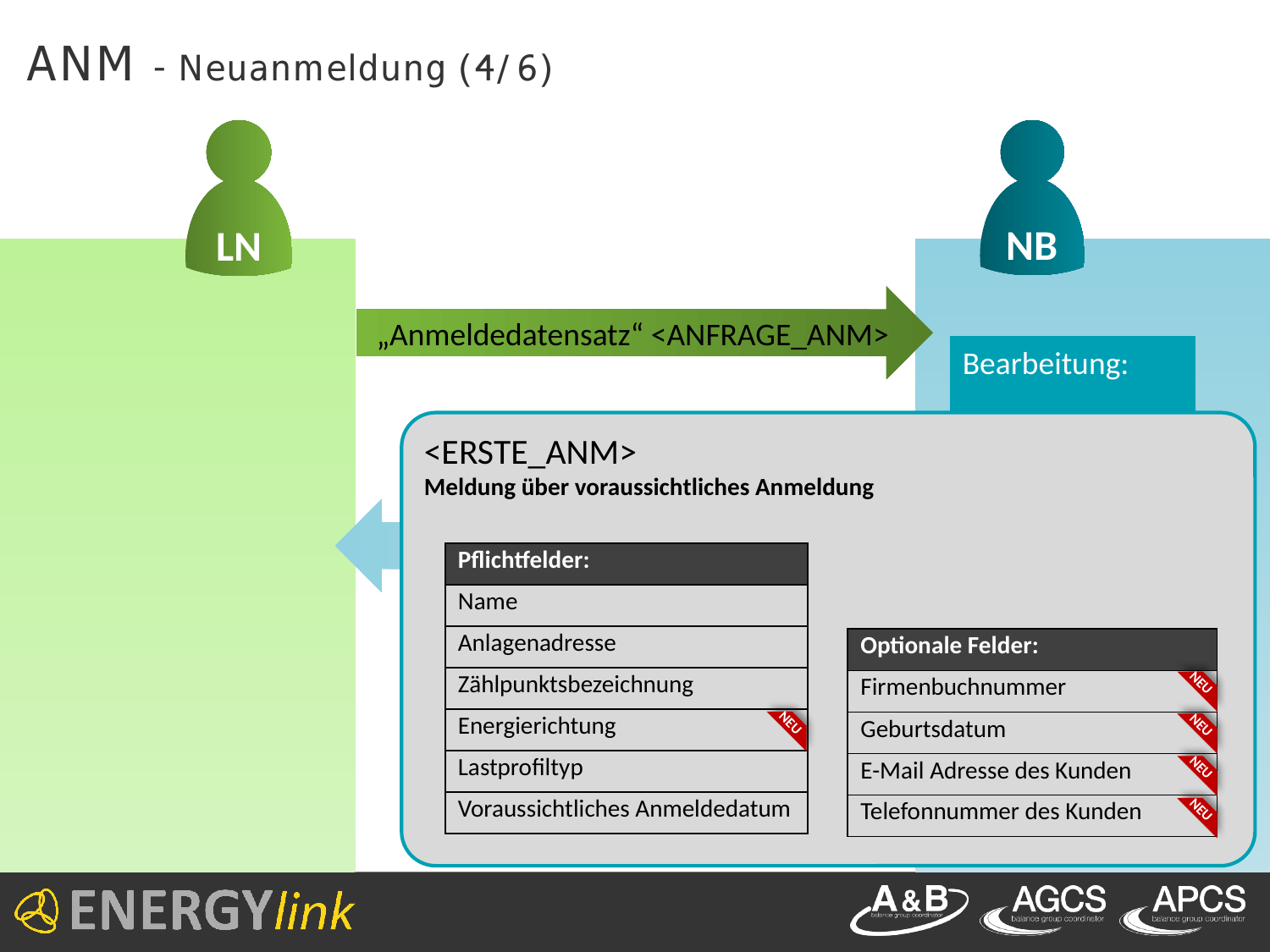

# ANM - Neuanmeldung (4/6)
LN

NB

„Anmeldedatensatz“ <ANFRAGE_ANM>
Bearbeitung:

Manuell?

<ERSTE_ANM>
Meldung über voraussichtliches Anmeldung

„Vsl. Anmeldung“ <ERSTE_ANM>
| Pflichtfelder: |
| --- |
| Name |
| Anlagenadresse |
| Zählpunktsbezeichnung |
| Energierichtung |
| Lastprofiltyp |
| Voraussichtliches Anmeldedatum |
| Optionale Felder: |
| --- |
| Firmenbuchnummer |
| Geburtsdatum |
| E-Mail Adresse des Kunden |
| Telefonnummer des Kunden |
NEU
NEU
NEU
NEU
NEU